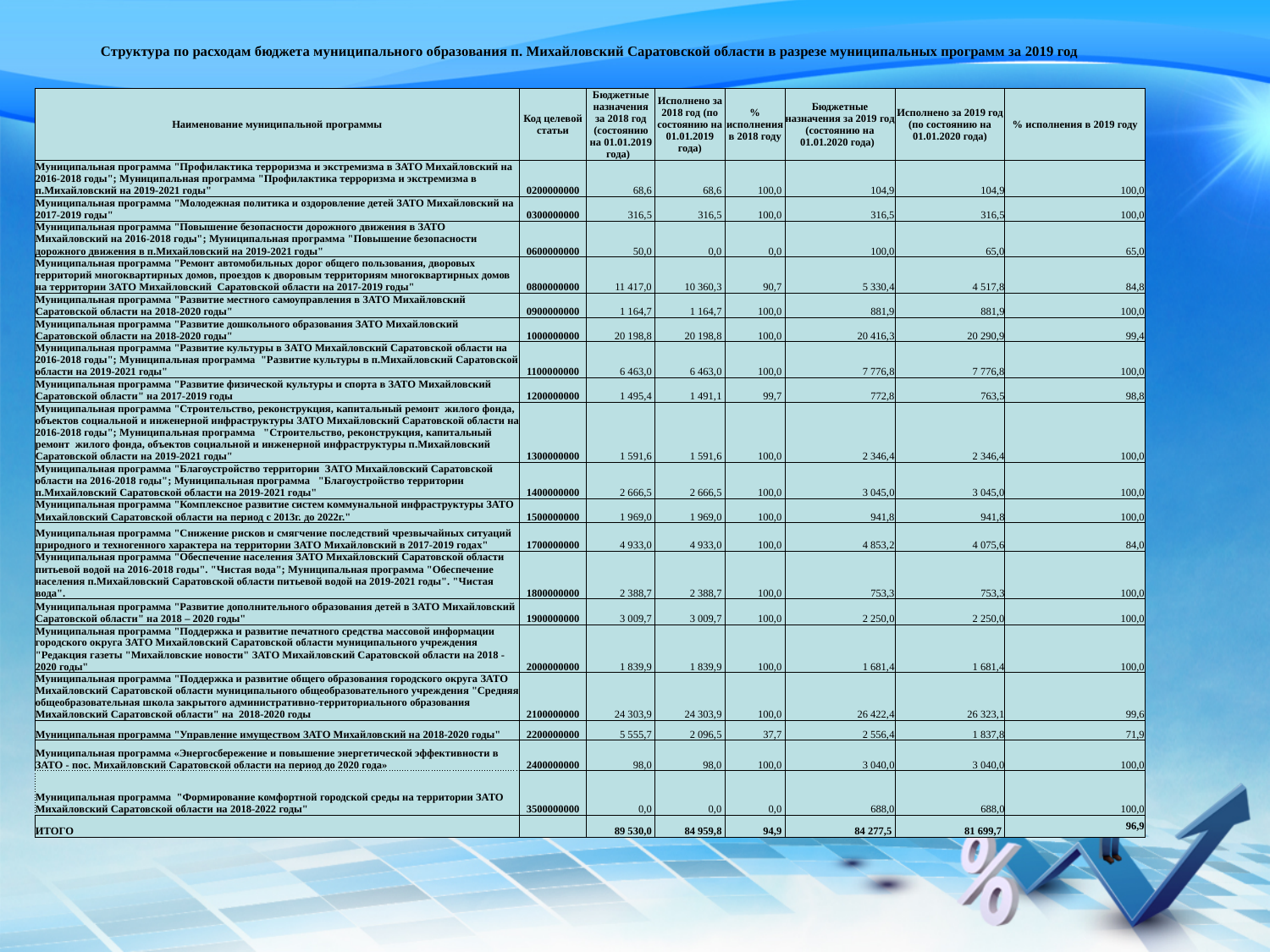

| Структура по расходам бюджета муниципального образования п. Михайловский Саратовской области в разрезе муниципальных программ за 2019 год |  |  |  |  |  |  |  |
| --- | --- | --- | --- | --- | --- | --- | --- |
|  |  |  |  |  |  |  |  |
| Наименование муниципальной программы | Код целевой статьи | Бюджетные назначения за 2018 год (состоянию на 01.01.2019 года) | Исполнено за 2018 год (по состоянию на 01.01.2019 года) | % исполнения в 2018 году | Бюджетные назначения за 2019 год (состоянию на 01.01.2020 года) | Исполнено за 2019 год (по состоянию на 01.01.2020 года) | % исполнения в 2019 году |
| Муниципальная программа "Профилактика терроризма и экстремизма в ЗАТО Михайловский на 2016-2018 годы"; Муниципальная программа "Профилактика терроризма и экстремизма в п.Михайловский на 2019-2021 годы" | 0200000000 | 68,6 | 68,6 | 100,0 | 104,9 | 104,9 | 100,0 |
| Муниципальная программа "Молодежная политика и оздоровление детей ЗАТО Михайловский на 2017-2019 годы" | 0300000000 | 316,5 | 316,5 | 100,0 | 316,5 | 316,5 | 100,0 |
| Муниципальная программа "Повышение безопасности дорожного движения в ЗАТО Михайловский на 2016-2018 годы"; Муниципальная программа "Повышение безопасности дорожного движения в п.Михайловский на 2019-2021 годы" | 0600000000 | 50,0 | 0,0 | 0,0 | 100,0 | 65,0 | 65,0 |
| Муниципальная программа "Ремонт автомобильных дорог общего пользования, дворовых территорий многоквартирных домов, проездов к дворовым территориям многоквартирных домов на территории ЗАТО Михайловский Саратовской области на 2017-2019 годы" | 0800000000 | 11 417,0 | 10 360,3 | 90,7 | 5 330,4 | 4 517,8 | 84,8 |
| Муниципальная программа "Развитие местного самоуправления в ЗАТО Михайловский Саратовской области на 2018-2020 годы" | 0900000000 | 1 164,7 | 1 164,7 | 100,0 | 881,9 | 881,9 | 100,0 |
| Муниципальная программа "Развитие дошкольного образования ЗАТО Михайловский Саратовской области на 2018-2020 годы" | 1000000000 | 20 198,8 | 20 198,8 | 100,0 | 20 416,3 | 20 290,9 | 99,4 |
| Муниципальная программа "Развитие культуры в ЗАТО Михайловский Саратовской области на 2016-2018 годы"; Муниципальная программа "Развитие культуры в п.Михайловский Саратовской области на 2019-2021 годы" | 1100000000 | 6 463,0 | 6 463,0 | 100,0 | 7 776,8 | 7 776,8 | 100,0 |
| Муниципальная программа "Развитие физической культуры и спорта в ЗАТО Михайловский Саратовской области" на 2017-2019 годы | 1200000000 | 1 495,4 | 1 491,1 | 99,7 | 772,8 | 763,5 | 98,8 |
| Муниципальная программа "Строительство, реконструкция, капитальный ремонт жилого фонда, объектов социальной и инженерной инфраструктуры ЗАТО Михайловский Саратовской области на 2016-2018 годы"; Муниципальная программа "Строительство, реконструкция, капитальный ремонт жилого фонда, объектов социальной и инженерной инфраструктуры п.Михайловский Саратовской области на 2019-2021 годы" | 1300000000 | 1 591,6 | 1 591,6 | 100,0 | 2 346,4 | 2 346,4 | 100,0 |
| Муниципальная программа "Благоустройство территории ЗАТО Михайловский Саратовской области на 2016-2018 годы"; Муниципальная программа "Благоустройство территории п.Михайловский Саратовской области на 2019-2021 годы" | 1400000000 | 2 666,5 | 2 666,5 | 100,0 | 3 045,0 | 3 045,0 | 100,0 |
| Муниципальная программа "Комплексное развитие систем коммунальной инфраструктуры ЗАТО Михайловский Саратовской области на период с 2013г. до 2022г." | 1500000000 | 1 969,0 | 1 969,0 | 100,0 | 941,8 | 941,8 | 100,0 |
| Муниципальная программа "Снижение рисков и смягчение последствий чрезвычайных ситуаций природного и техногенного характера на территории ЗАТО Михайловский в 2017-2019 годах" | 1700000000 | 4 933,0 | 4 933,0 | 100,0 | 4 853,2 | 4 075,6 | 84,0 |
| Муниципальная программа "Обеспечение населения ЗАТО Михайловский Саратовской области питьевой водой на 2016-2018 годы". "Чистая вода"; Муниципальная программа "Обеспечение населения п.Михайловский Саратовской области питьевой водой на 2019-2021 годы". "Чистая вода". | 1800000000 | 2 388,7 | 2 388,7 | 100,0 | 753,3 | 753,3 | 100,0 |
| Муниципальная программа "Развитие дополнительного образования детей в ЗАТО Михайловский Саратовской области" на 2018 – 2020 годы" | 1900000000 | 3 009,7 | 3 009,7 | 100,0 | 2 250,0 | 2 250,0 | 100,0 |
| Муниципальная программа "Поддержка и развитие печатного средства массовой информации городского округа ЗАТО Михайловский Саратовской области муниципального учреждения "Редакция газеты "Михайловские новости" ЗАТО Михайловский Саратовской области на 2018 - 2020 годы" | 2000000000 | 1 839,9 | 1 839,9 | 100,0 | 1 681,4 | 1 681,4 | 100,0 |
| Муниципальная программа "Поддержка и развитие общего образования городского округа ЗАТО Михайловский Саратовской области муниципального общеобразовательного учреждения "Средняя общеобразовательная школа закрытого административно-территориального образования Михайловский Саратовской области" на 2018-2020 годы | 2100000000 | 24 303,9 | 24 303,9 | 100,0 | 26 422,4 | 26 323,1 | 99,6 |
| Муниципальная программа "Управление имуществом ЗАТО Михайловский на 2018-2020 годы" | 2200000000 | 5 555,7 | 2 096,5 | 37,7 | 2 556,4 | 1 837,8 | 71,9 |
| Муниципальная программа «Энергосбережение и повышение энергетической эффективности в ЗАТО - пос. Михайловский Саратовской области на период до 2020 года» | 2400000000 | 98,0 | 98,0 | 100,0 | 3 040,0 | 3 040,0 | 100,0 |
| Муниципальная программа "Формирование комфортной городской среды на территории ЗАТО Михайловский Саратовской области на 2018-2022 годы" | 3500000000 | 0,0 | 0,0 | 0,0 | 688,0 | 688,0 | 100,0 |
| ИТОГО |  | 89 530,0 | 84 959,8 | 94,9 | 84 277,5 | 81 699,7 | 96,9 |